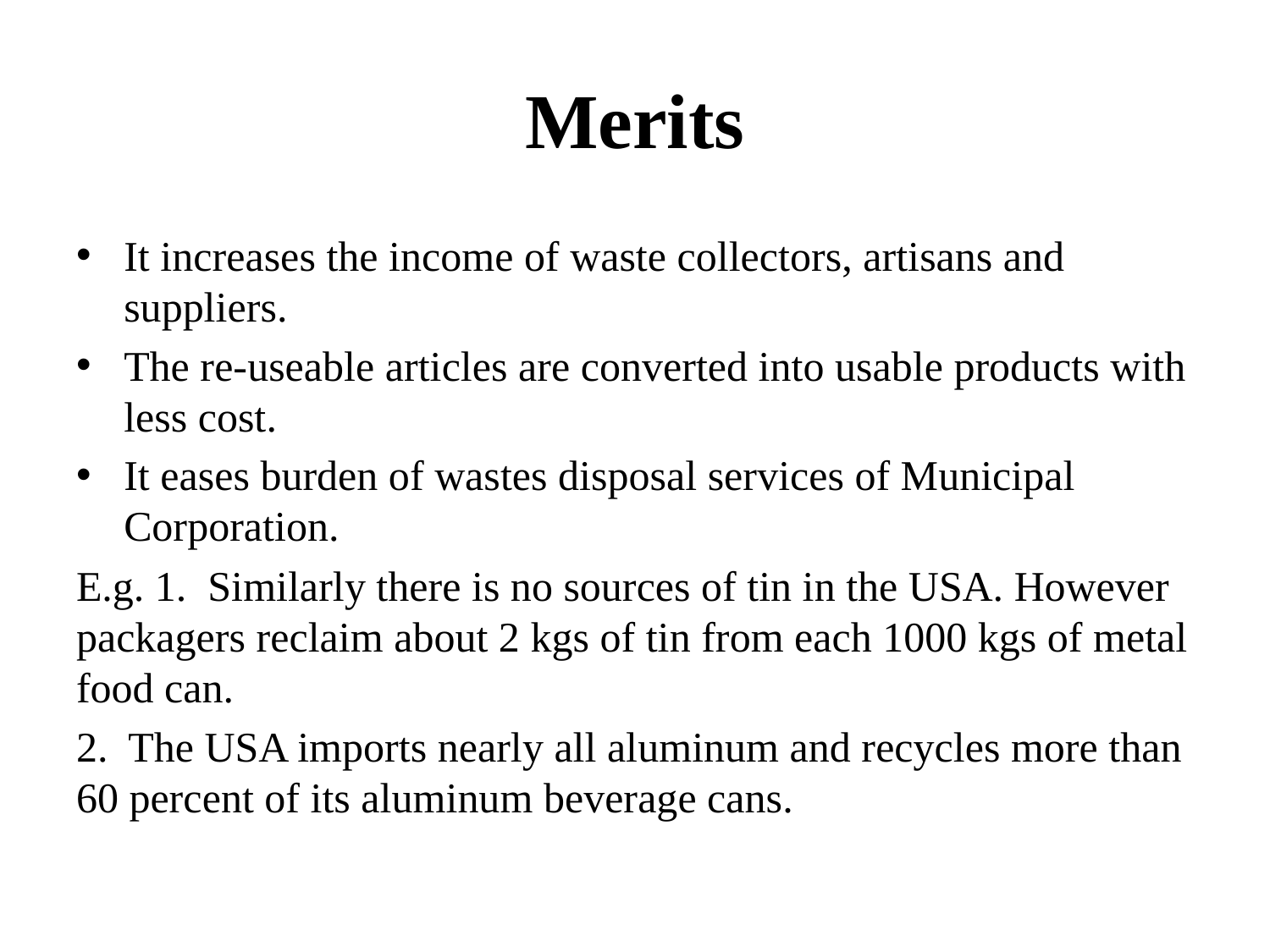

# Merits
It increases the income of waste collectors, artisans and suppliers.
The re-useable articles are converted into usable products with less cost.
It eases burden of wastes disposal services of Municipal Corporation.
E.g. 1.  Similarly there is no sources of tin in the USA. However packagers reclaim about 2 kgs of tin from each 1000 kgs of metal food can.
2.  The USA imports nearly all aluminum and recycles more than 60 percent of its aluminum beverage cans.